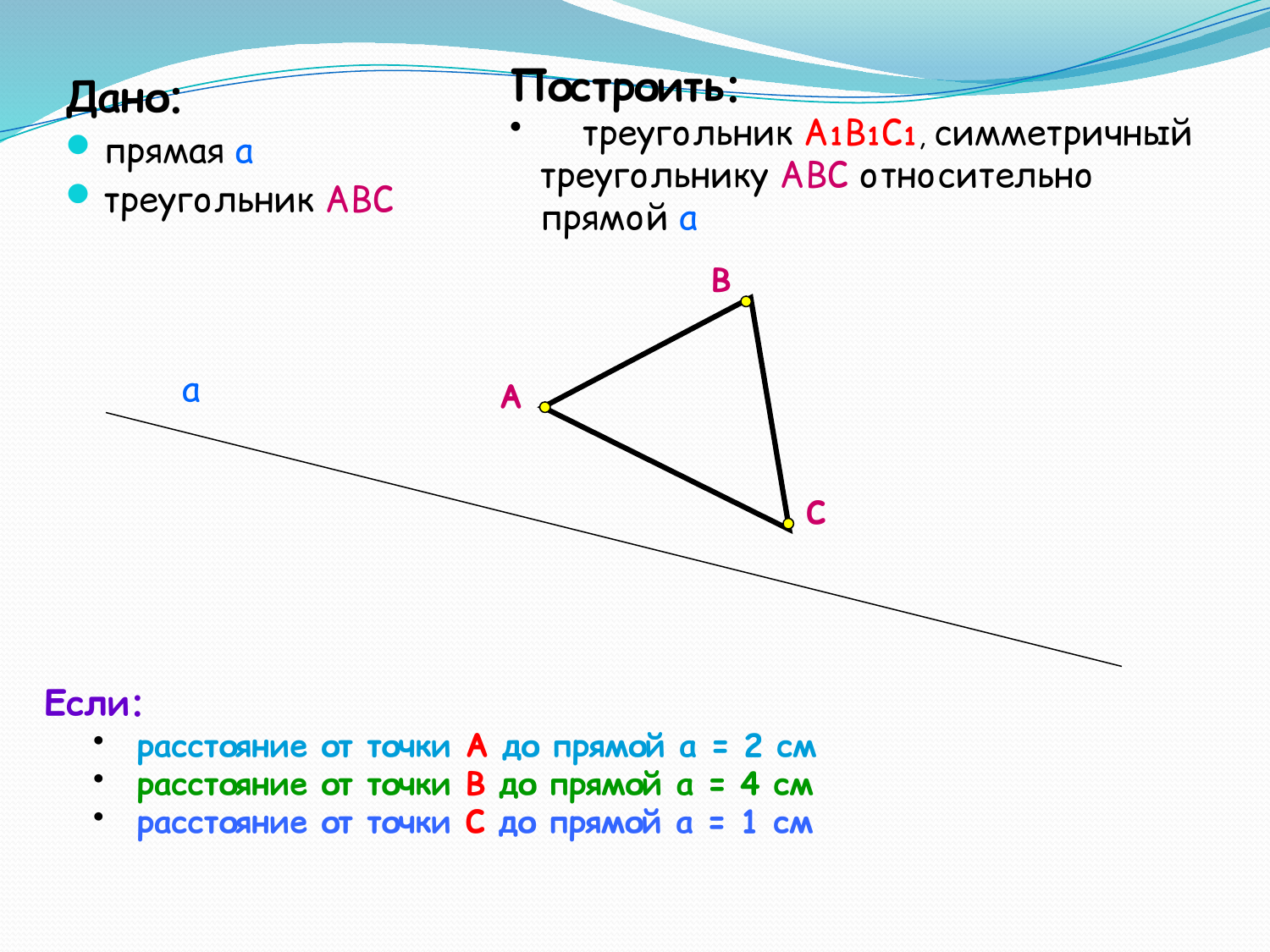

Построить:
    треугольник А1В1С1, симметричный треугольнику АВС относительно прямой а
Дано:
прямая а
треугольник АВС
B

а
А

C

Если:
 расстояние от точки А до прямой а = 2 см
 расстояние от точки В до прямой а = 4 см
 расстояние от точки С до прямой а = 1 см